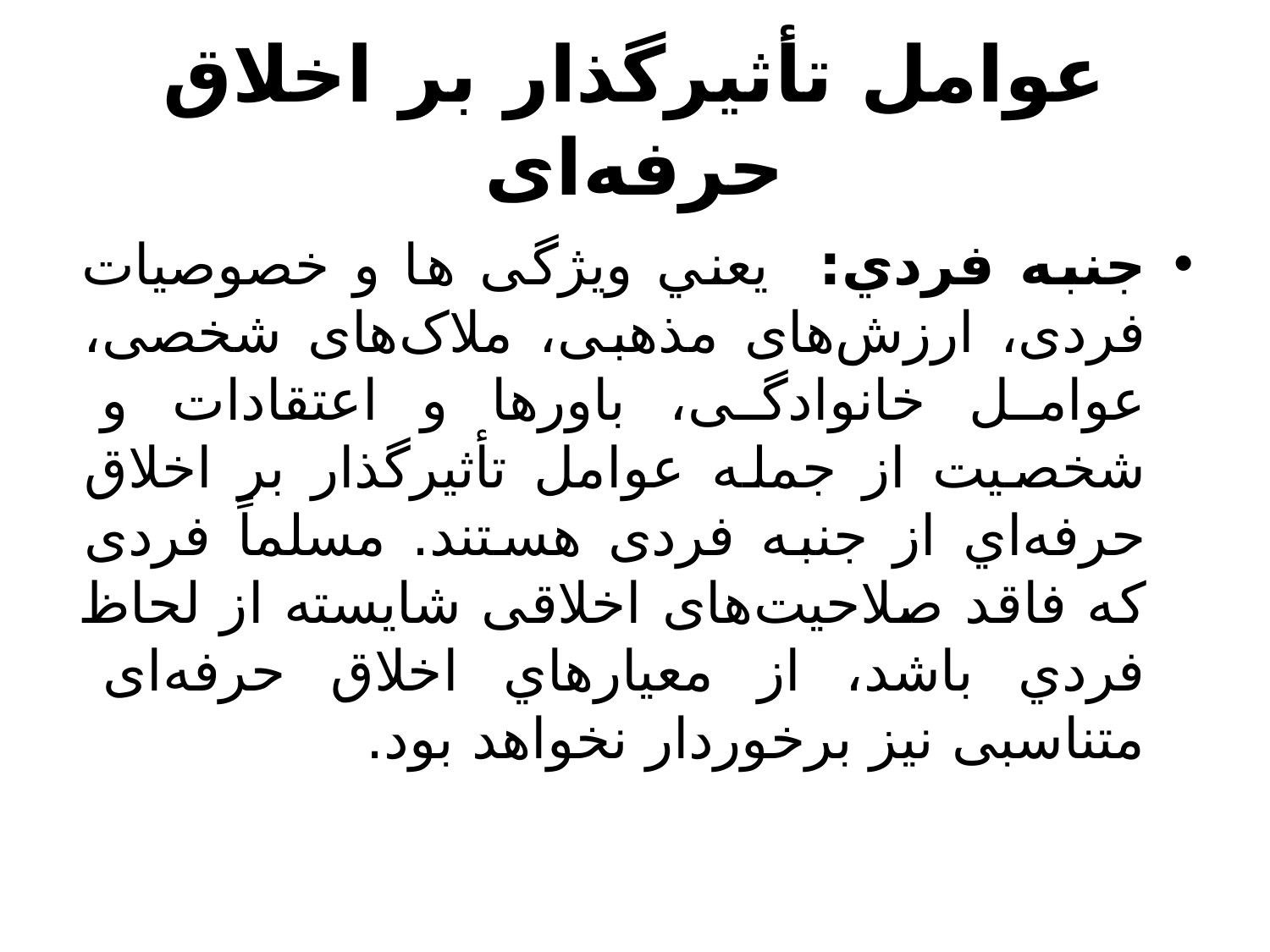

# عوامل تأثيرگذار بر اخلاق حرفه‌ای
جنبه فردي:  يعني ويژگی ها و خصوصيات فردی، ارزش‌های مذهبی، ملاک‌های شخصی، عوامل خانوادگی، باورها و اعتقادات و شخصيت از جمله عوامل تأثيرگذار بر اخلاق حرفه‌اي از جنبه فردی هستند. مسلماً فردی که فاقد صلاحيت‌های اخلاقی شايسته از لحاظ فردي باشد، از معيار‌هاي اخلاق حرفه‌ای متناسبی نيز برخوردار نخواهد بود.